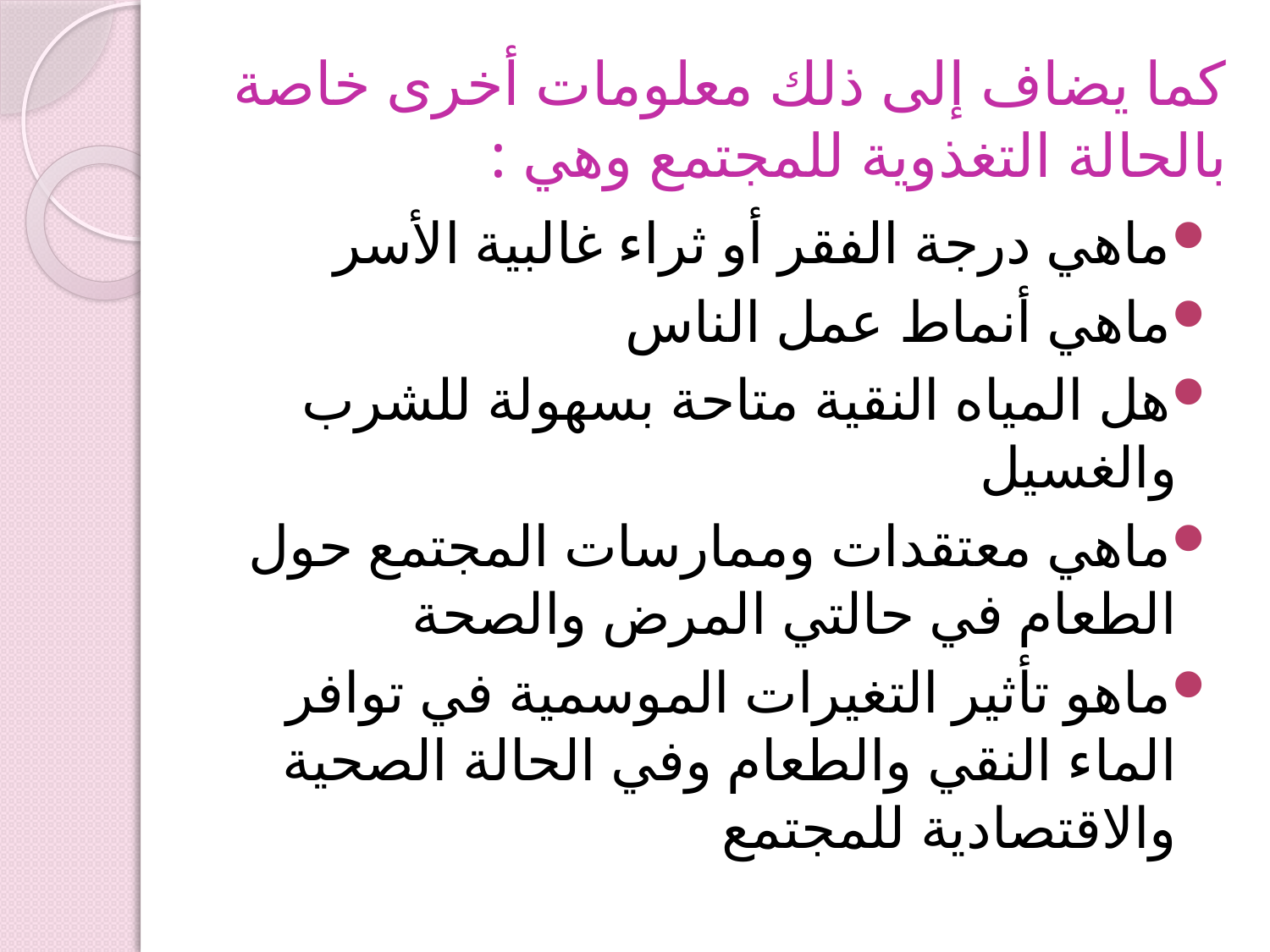

# كما يضاف إلى ذلك معلومات أخرى خاصة بالحالة التغذوية للمجتمع وهي :
ماهي درجة الفقر أو ثراء غالبية الأسر
ماهي أنماط عمل الناس
هل المياه النقية متاحة بسهولة للشرب والغسيل
ماهي معتقدات وممارسات المجتمع حول الطعام في حالتي المرض والصحة
ماهو تأثير التغيرات الموسمية في توافر الماء النقي والطعام وفي الحالة الصحية والاقتصادية للمجتمع